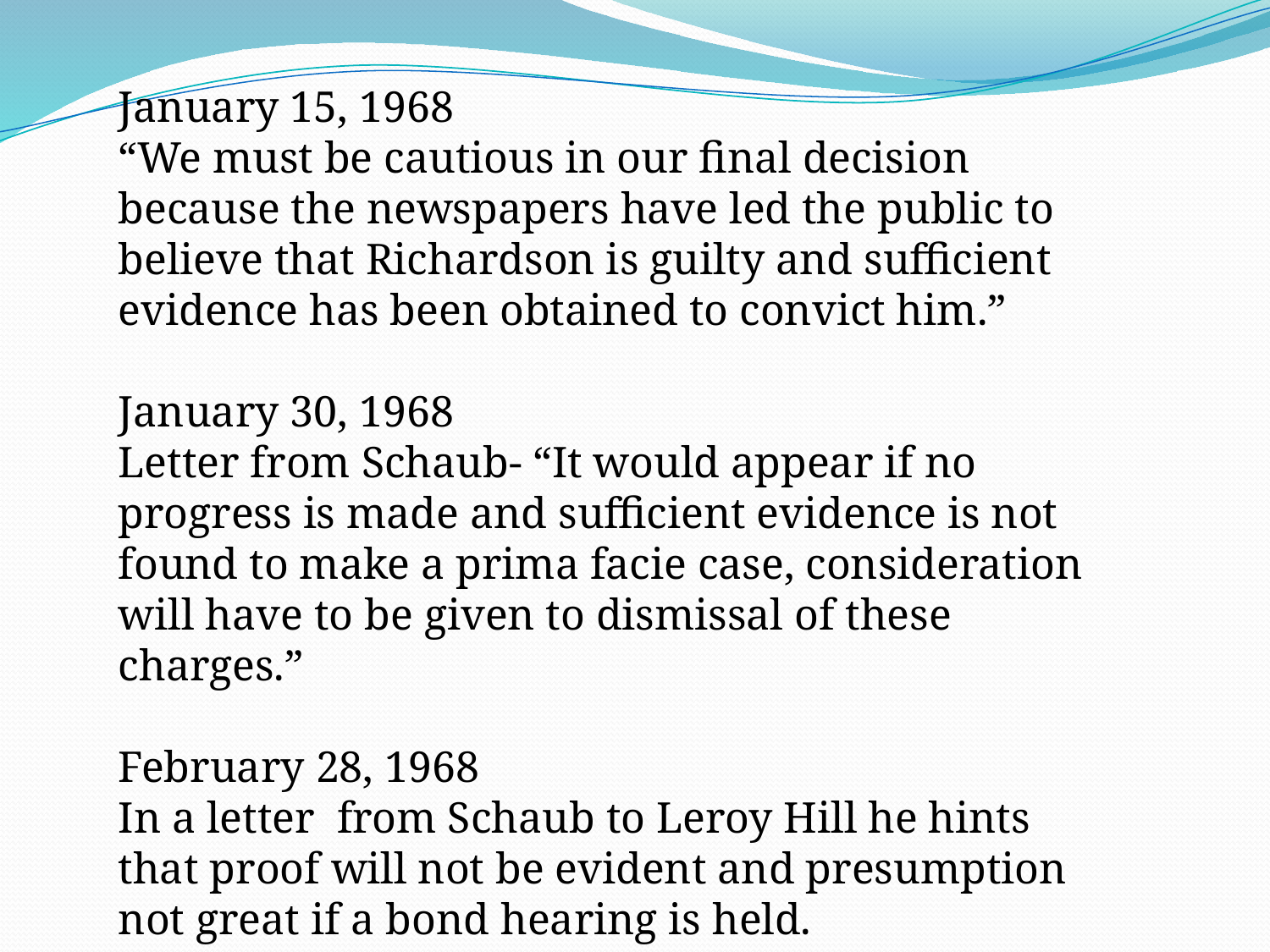

January 15, 1968
“We must be cautious in our final decision because the newspapers have led the public to believe that Richardson is guilty and sufficient evidence has been obtained to convict him.”

January 30, 1968
Letter from Schaub- “It would appear if no progress is made and sufficient evidence is not found to make a prima facie case, consideration will have to be given to dismissal of these charges.”

February 28, 1968
In a letter  from Schaub to Leroy Hill he hints that proof will not be evident and presumption not great if a bond hearing is held.